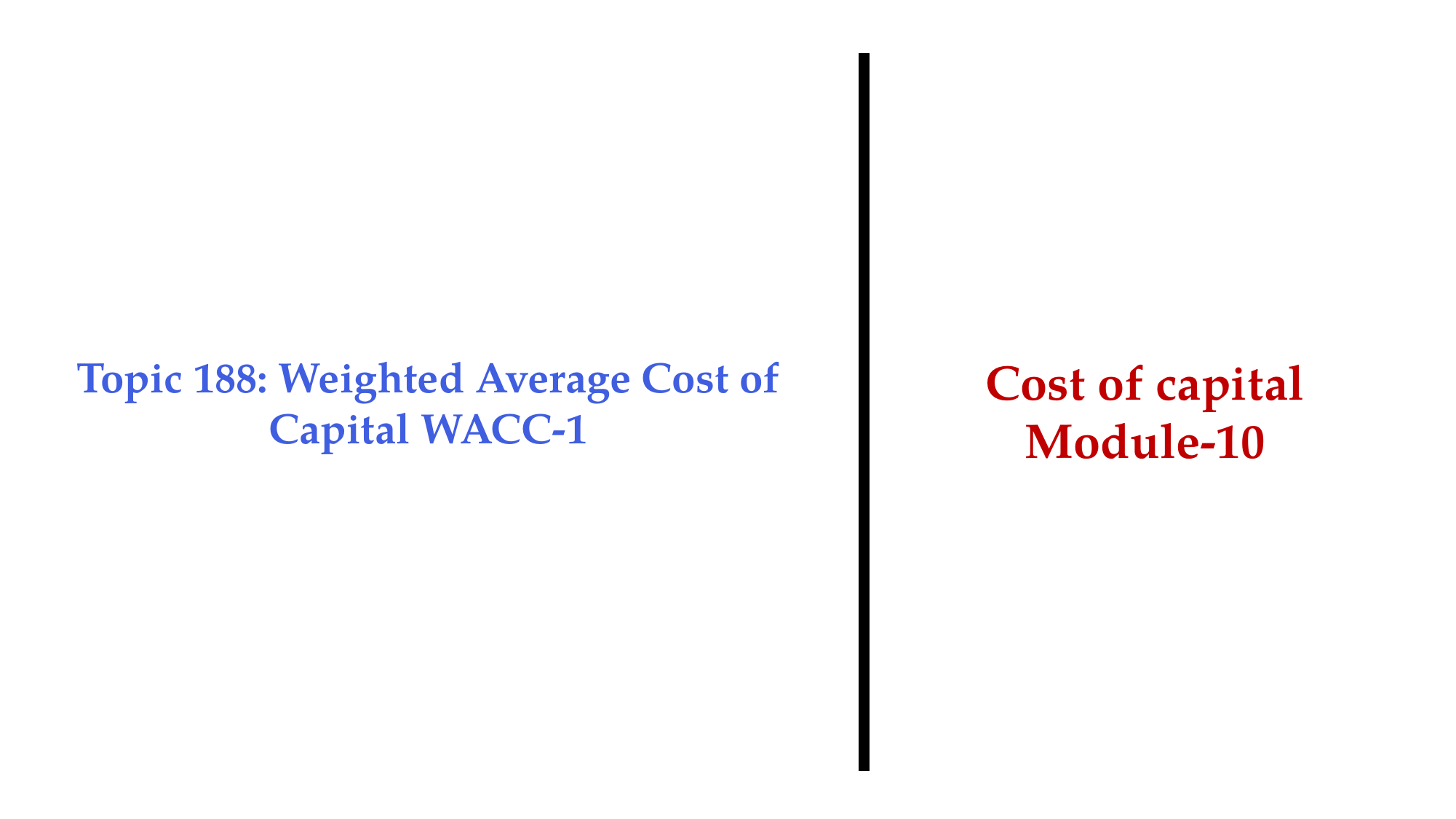

Topic 188: Weighted Average Cost of Capital WACC-1
Cost of capital
Module-10